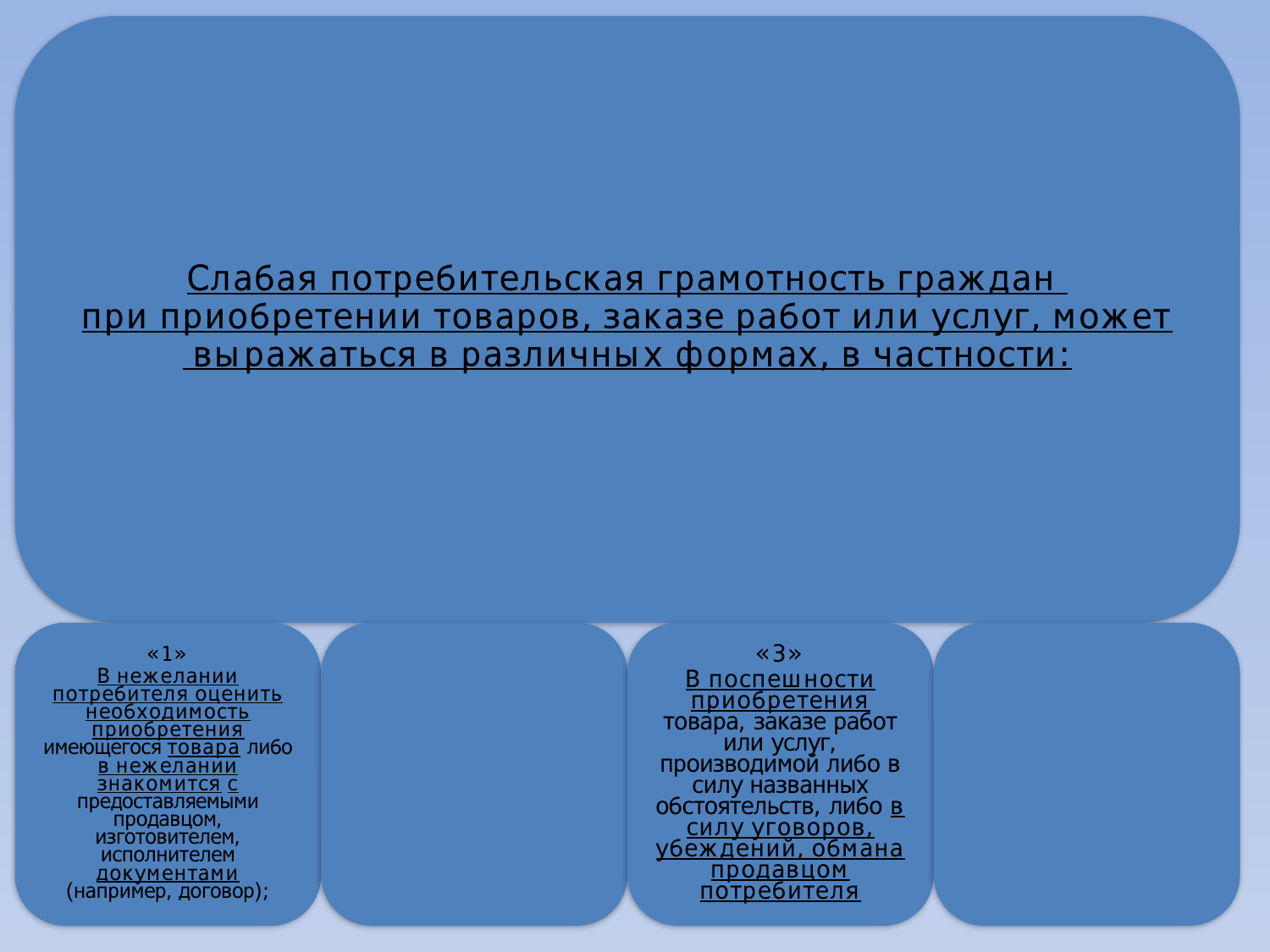

Слабая потребительская грамотность граждан
при приобретении товаров, заказе работ или услуг, может
 выражаться в различных формах, в частности:
«1»
В нежелании потребителя оценить необходимость приобретения имеющегося товара либо в нежелании знакомится с предоставляемыми продавцом, изготовителем, исполнителем документами (например, договор);
«3»
В поспешности приобретения товара, заказе работ или услуг, производимой либо в силу названных обстоятельств, либо в силу уговоров, убеждений, обмана продавцом потребителя